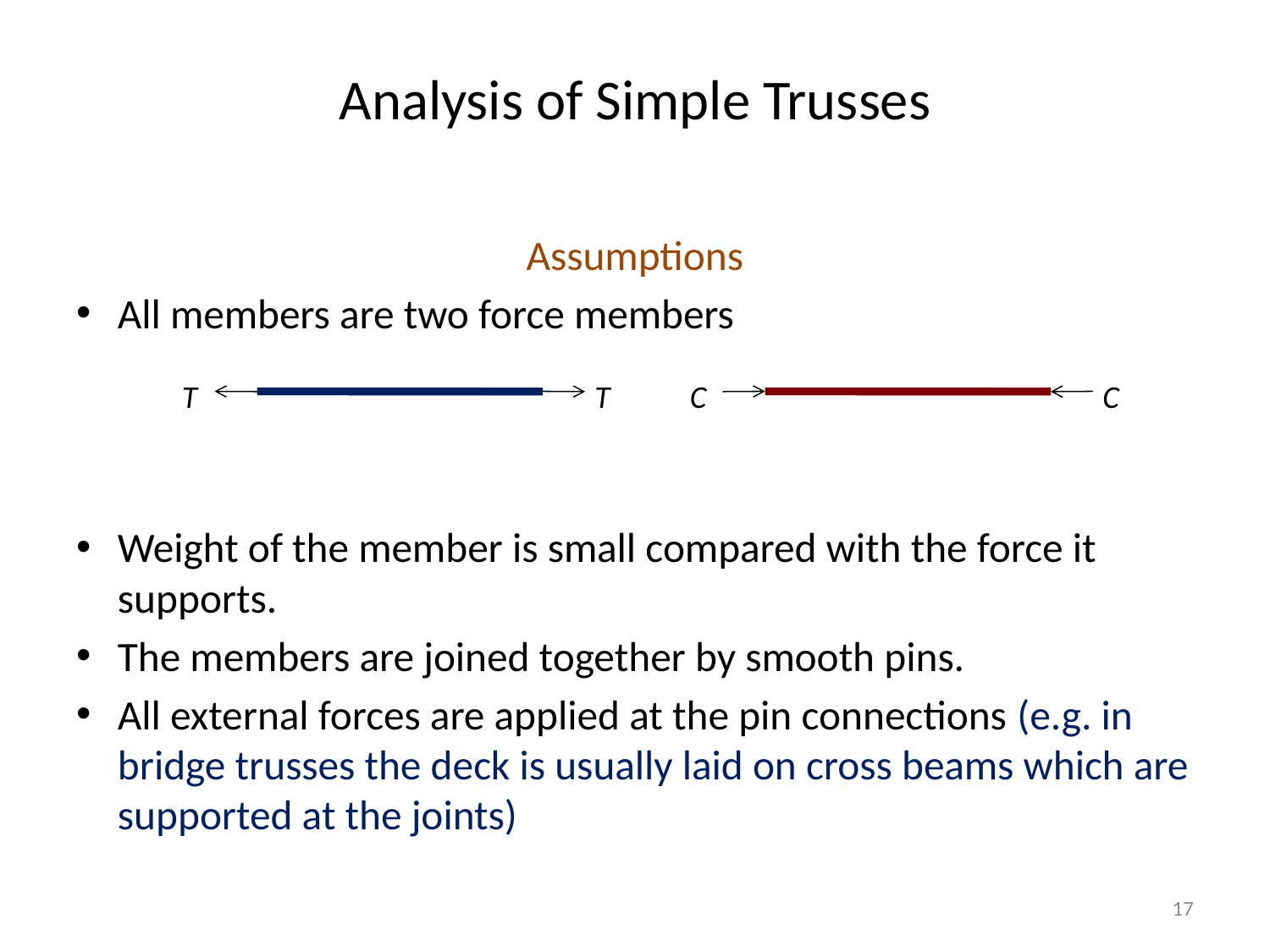

# Analysis of Simple Trusses
Assumptions
All members are two force members

Weight of the member is small compared with the force it supports.
The members are joined together by smooth pins.
All external forces are applied at the pin connections (e.g. in bridge trusses the deck is usually laid on cross beams which are supported at the joints)

T
T
C
C
17